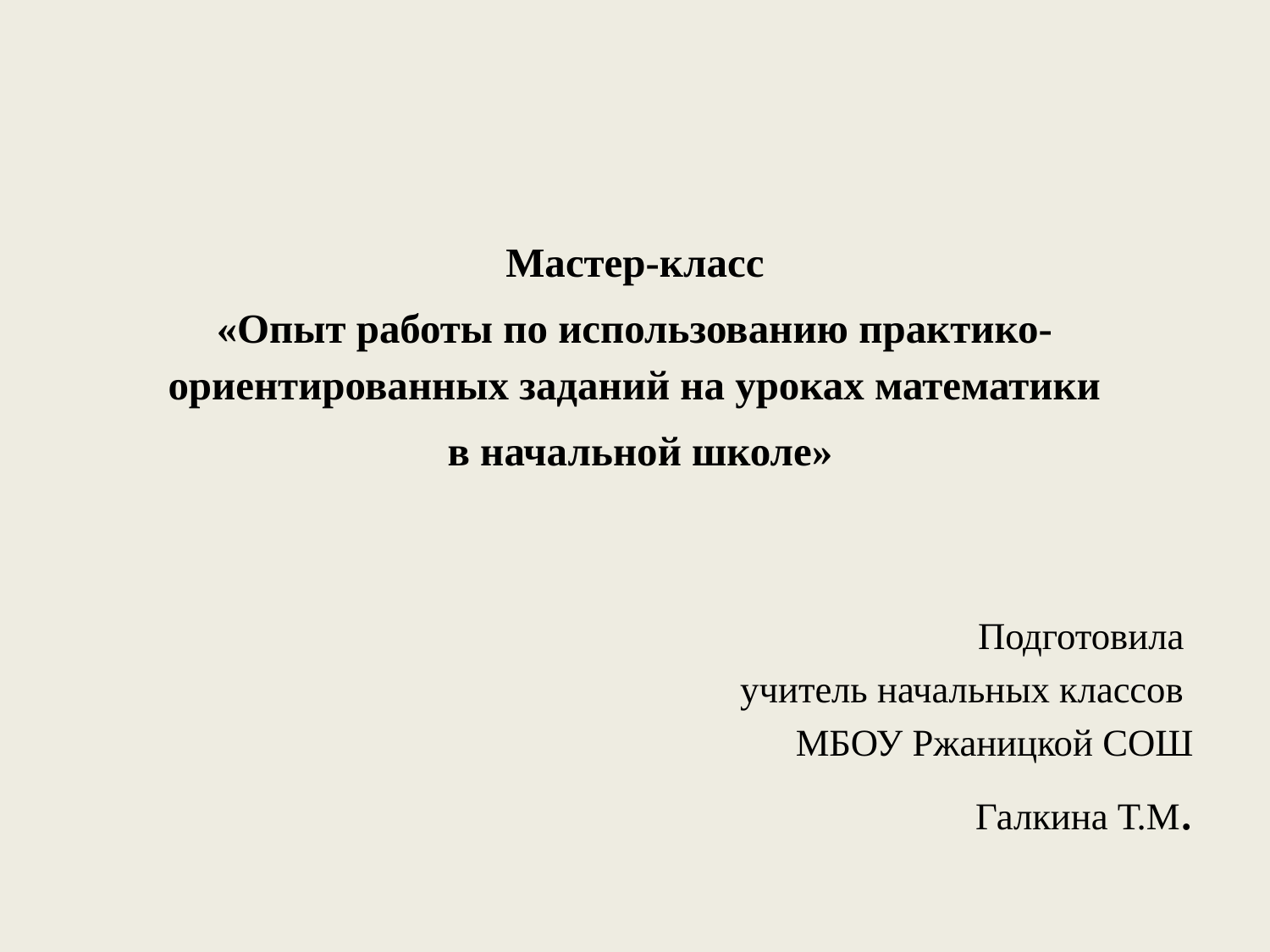

Мастер-класс
«Опыт работы по использованию практико-ориентированных заданий на уроках математики
 в начальной школе»

Подготовила
учитель начальных классов
МБОУ Ржаницкой СОШ
Галкина Т.М.